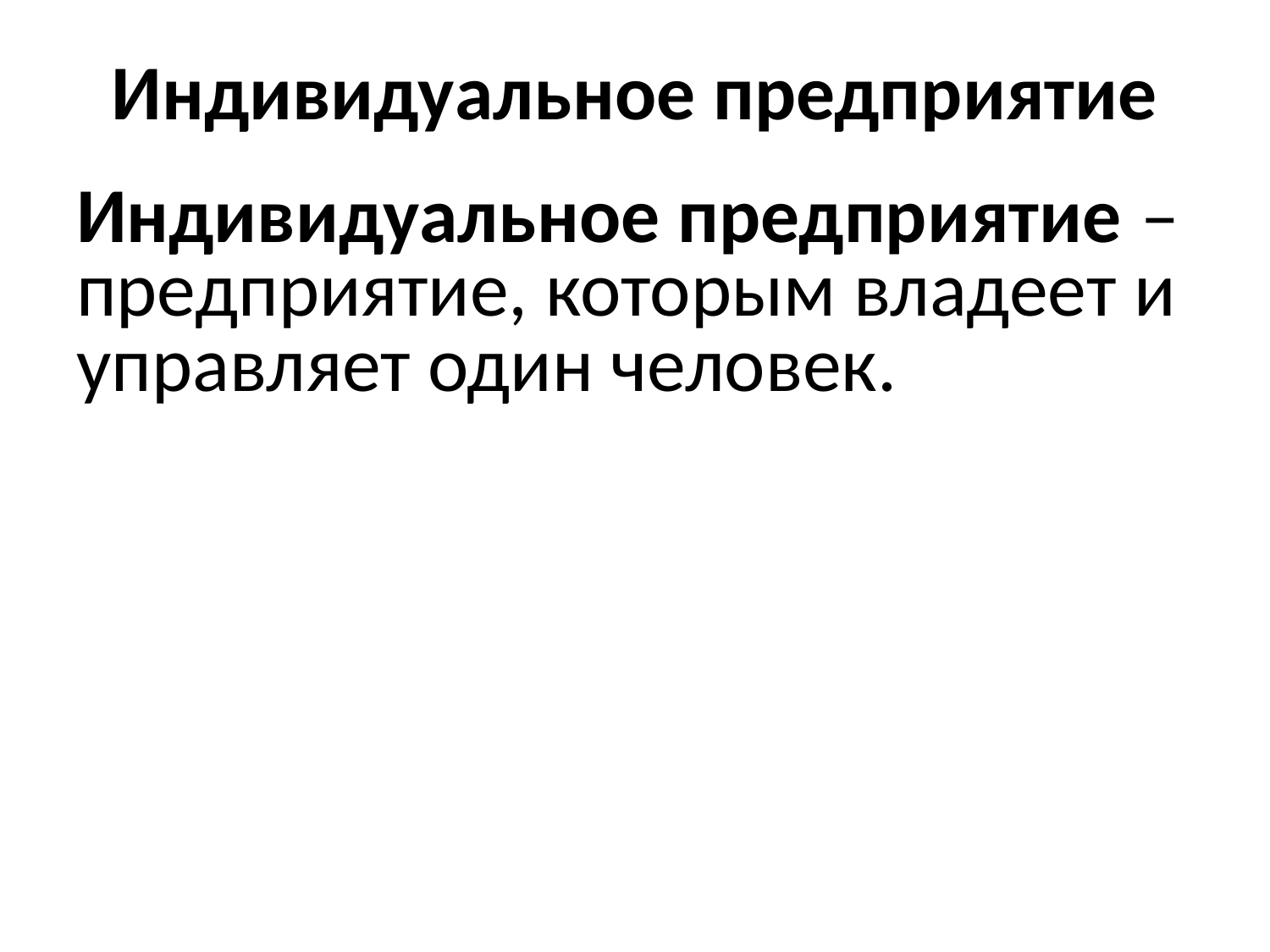

# Индивидуальное предприятие
Индивидуальное предприятие – предприятие, которым владеет и управляет один человек.